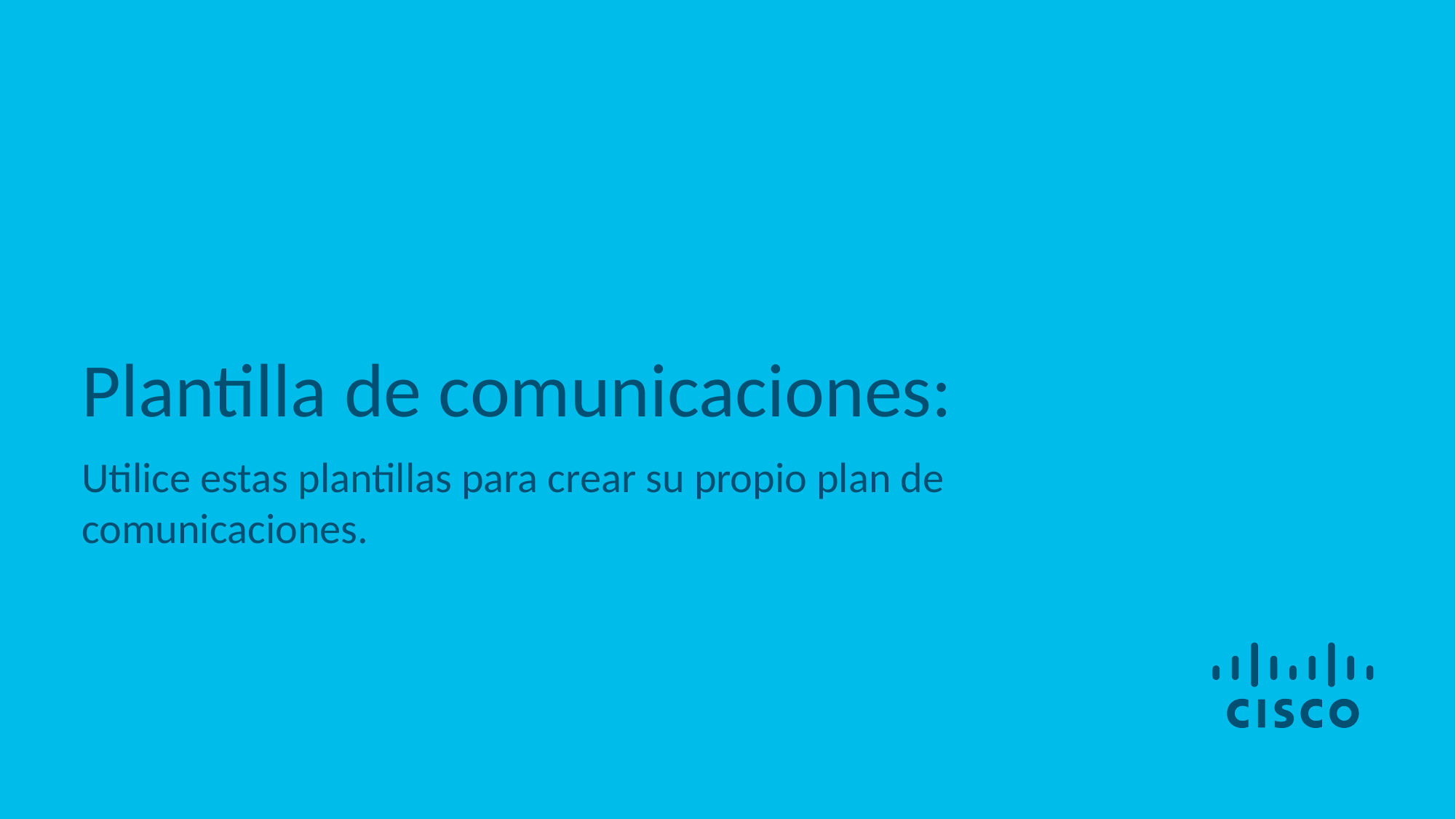

Plantilla de comunicaciones:
Utilice estas plantillas para crear su propio plan de comunicaciones.